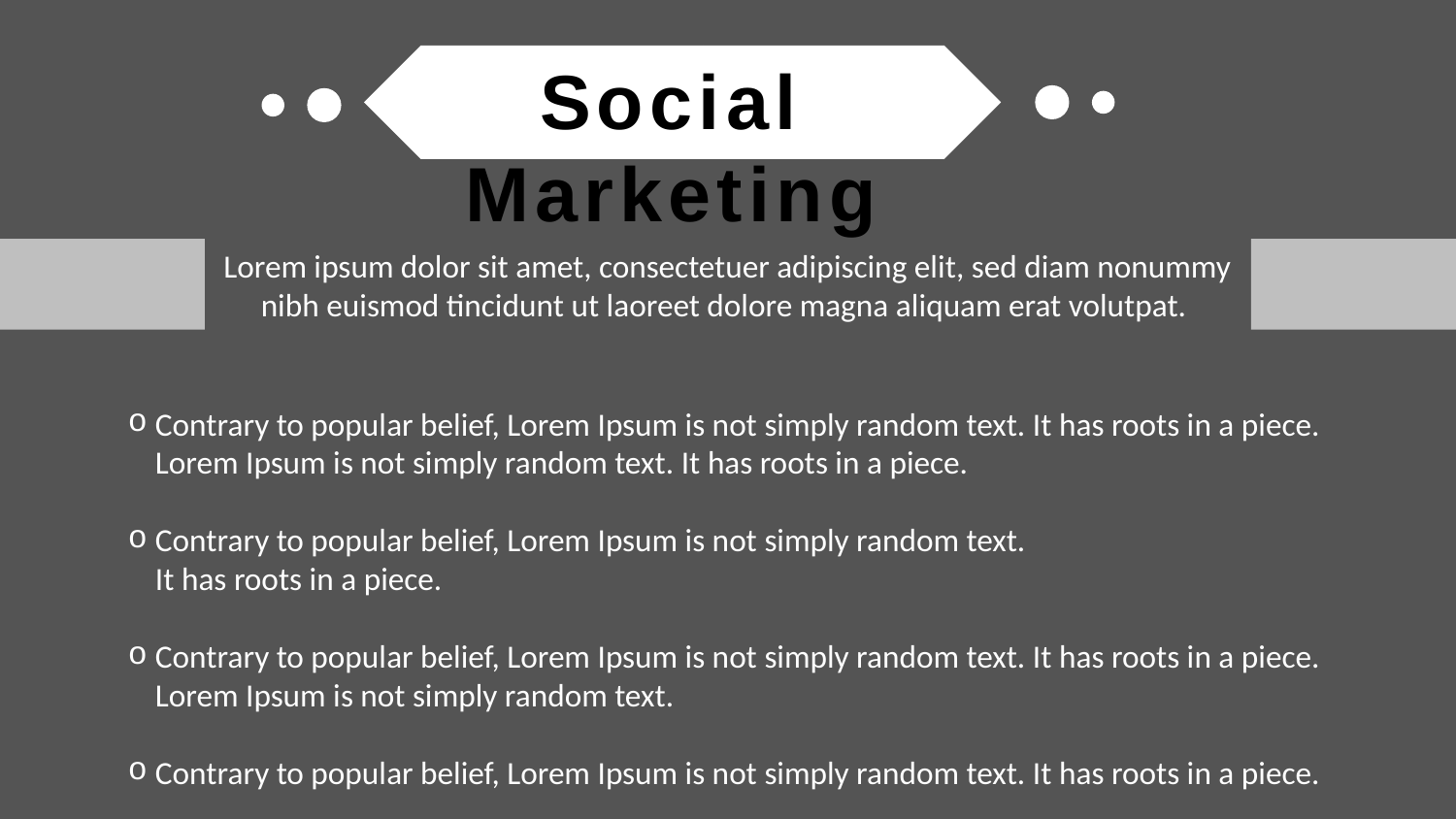

Social Marketing

Lorem ipsum dolor sit amet, consectetuer adipiscing elit, sed diam nonummy nibh euismod tincidunt ut laoreet dolore magna aliquam erat volutpat.

Contrary to popular belief, Lorem Ipsum is not simply random text. It has roots in a piece. Lorem Ipsum is not simply random text. It has roots in a piece.

Contrary to popular belief, Lorem Ipsum is not simply random text.
It has roots in a piece.

Contrary to popular belief, Lorem Ipsum is not simply random text. It has roots in a piece. Lorem Ipsum is not simply random text.

Contrary to popular belief, Lorem Ipsum is not simply random text. It has roots in a piece.